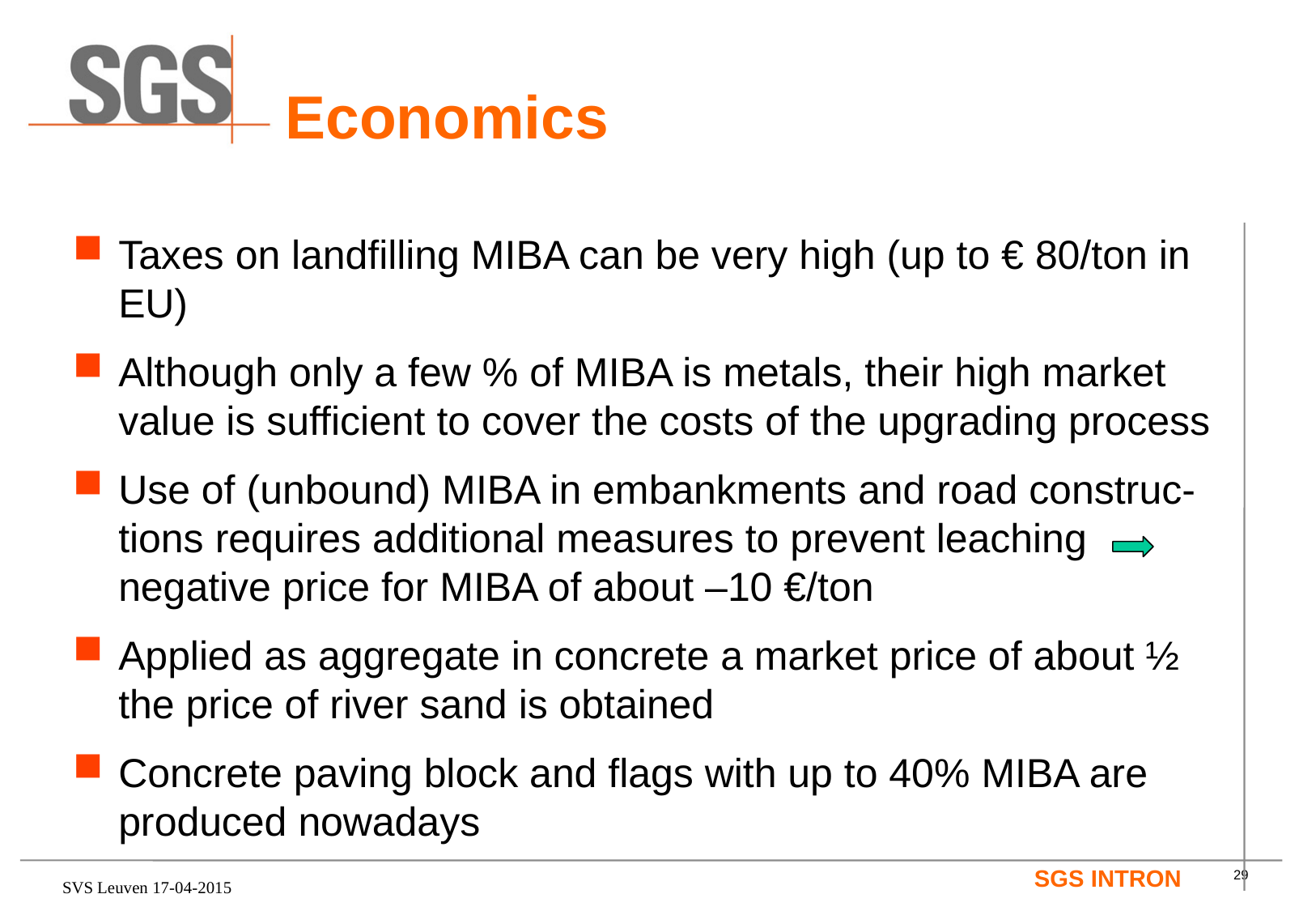

# Economics
Taxes on landfilling MIBA can be very high (up to € 80/ton in EU)
Although only a few % of MIBA is metals, their high market value is sufficient to cover the costs of the upgrading process
Use of (unbound) MIBA in embankments and road construc-tions requires additional measures to prevent leaching
negative price for MIBA of about –10 €/ton
Applied as aggregate in concrete a market price of about ½ the price of river sand is obtained
Concrete paving block and flags with up to 40% MIBA are produced nowadays